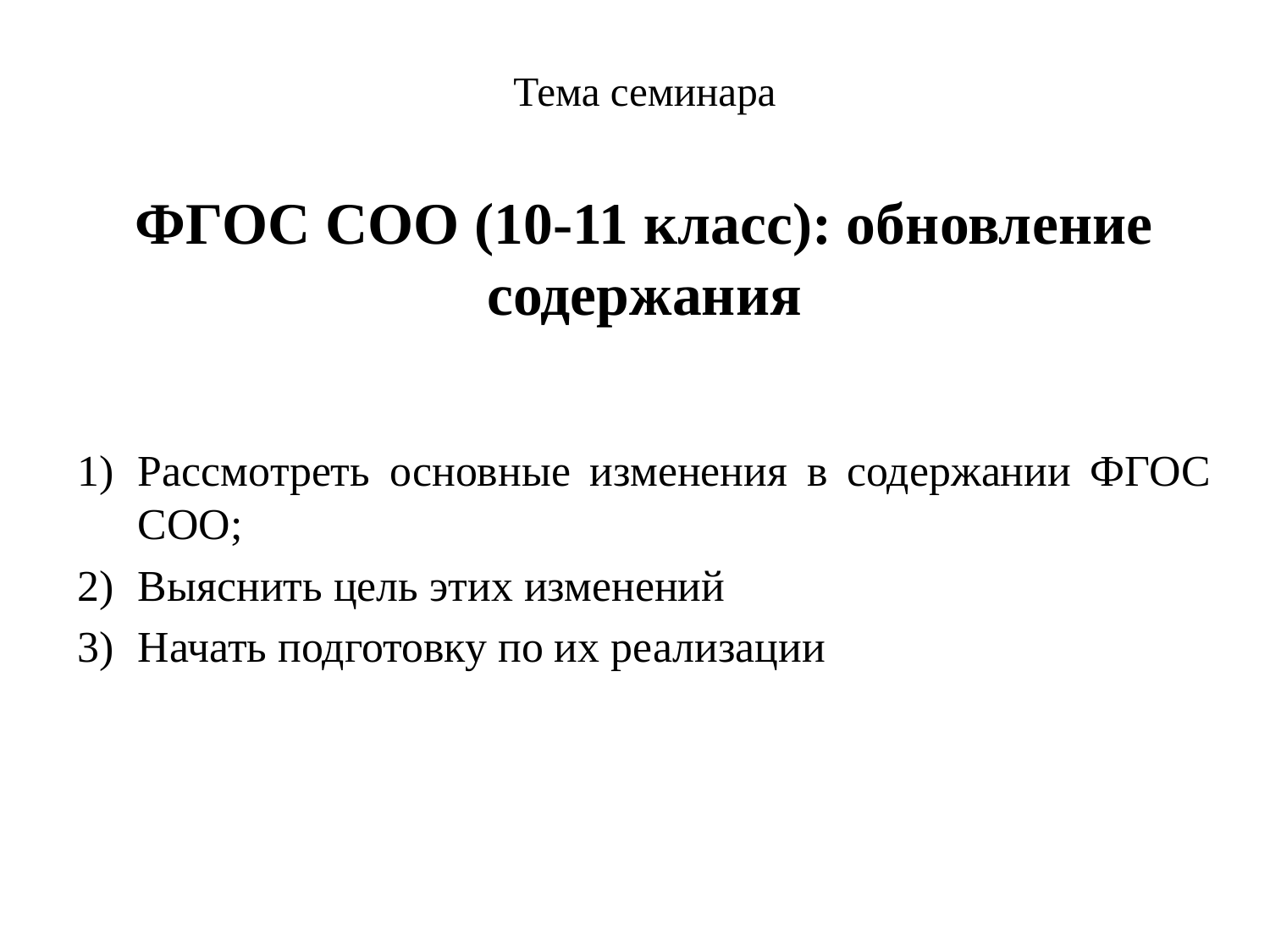

# Тема семинара ФГОС СОО (10-11 класс): обновление содержания
Рассмотреть основные изменения в содержании ФГОС СОО;
Выяснить цель этих изменений
Начать подготовку по их реализации